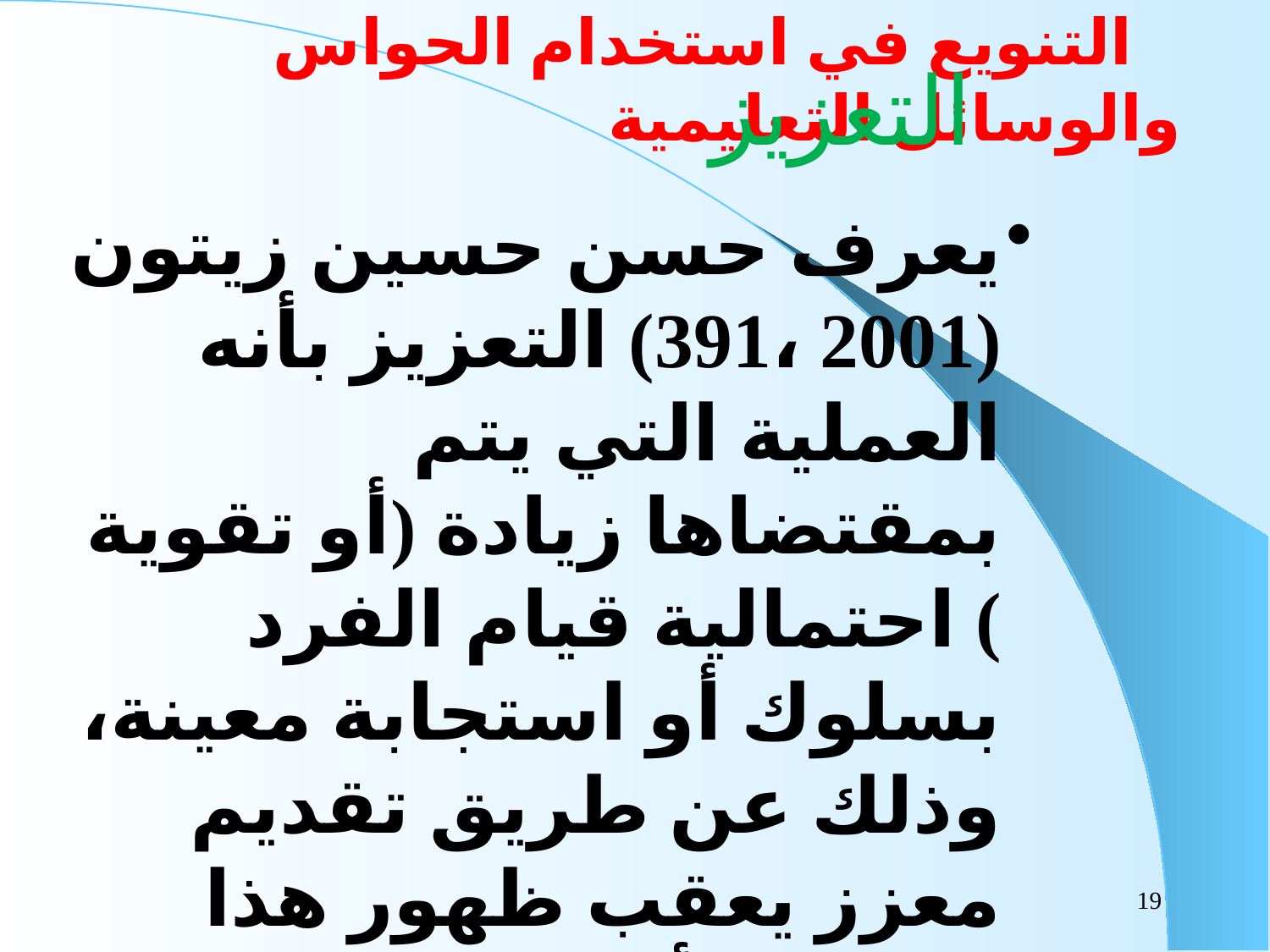

التنويع في استخدام الحواس والوسائل التعليمية
التعزيز

يعرف حسن حسين زيتون (2001 ،391) التعزيز بأنه العملية التي يتم بمقتضاها زيادة (أو تقوية ) احتمالية قيام الفرد بسلوك أو استجابة معينة، وذلك عن طريق تقديم معزز يعقب ظهور هذا السلوك أو تلك الاستجابة منه - أي من الفرد - ".

19